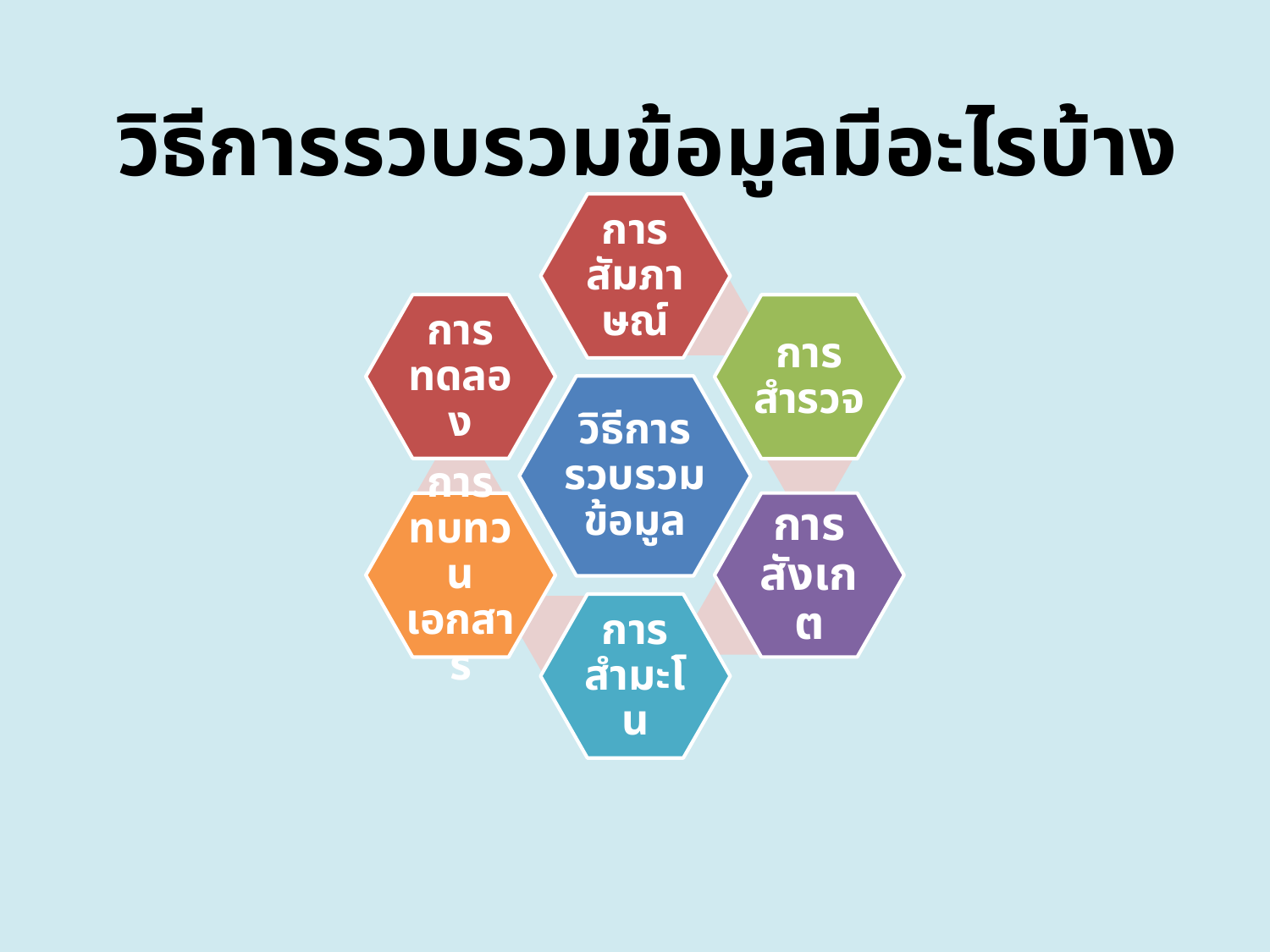

# วิธีการรวบรวมข้อมูลมีอะไรบ้าง
วิธีการรวบรวมข้อมูล
การสัมภาษณ์
การสำรวจ
การสังเกต
การสำมะโน
การทบทวนเอกสาร
การทดลอง